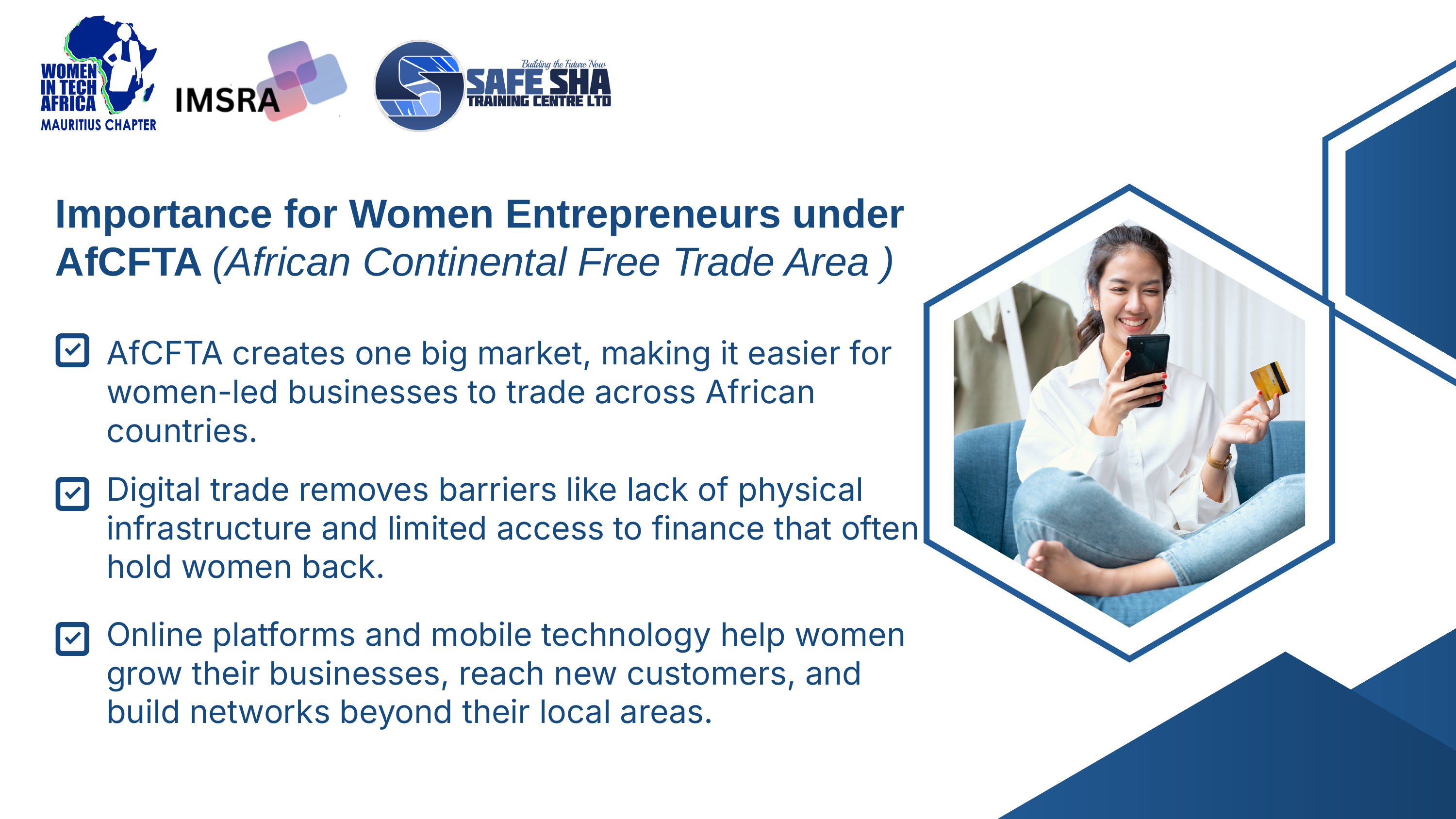

Importance for Women Entrepreneurs under AfCFTA (African Continental Free Trade Area )

AfCFTA creates one big market, making it easier for women-led businesses to trade across African countries.

Digital trade removes barriers like lack of physical infrastructure and limited access to finance that often hold women back.

Online platforms and mobile technology help women grow their businesses, reach new customers, and build networks beyond their local areas.